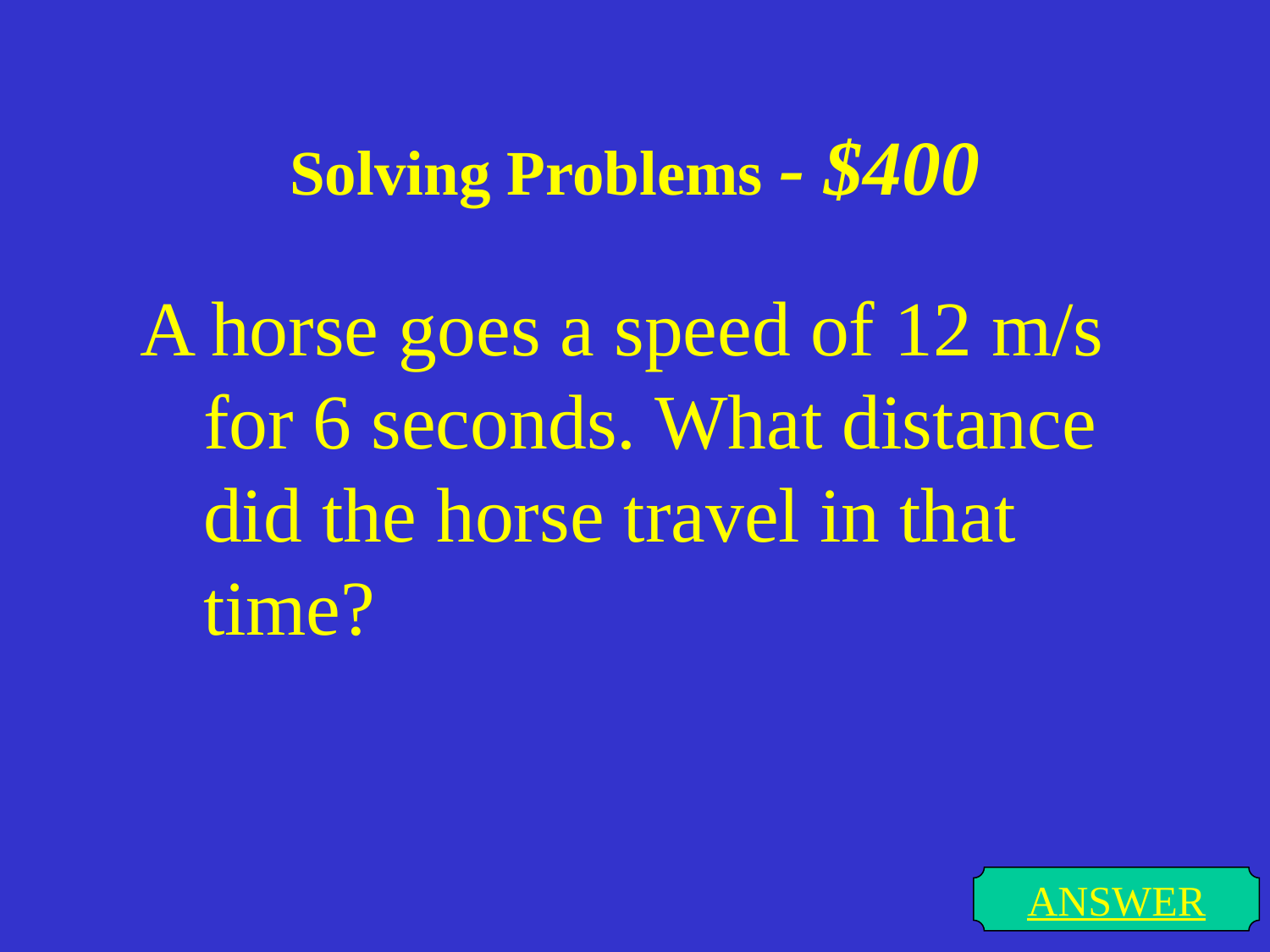

# Solving Problems - $400
A horse goes a speed of 12 m/s for 6 seconds. What distance did the horse travel in that time?

ANSWER